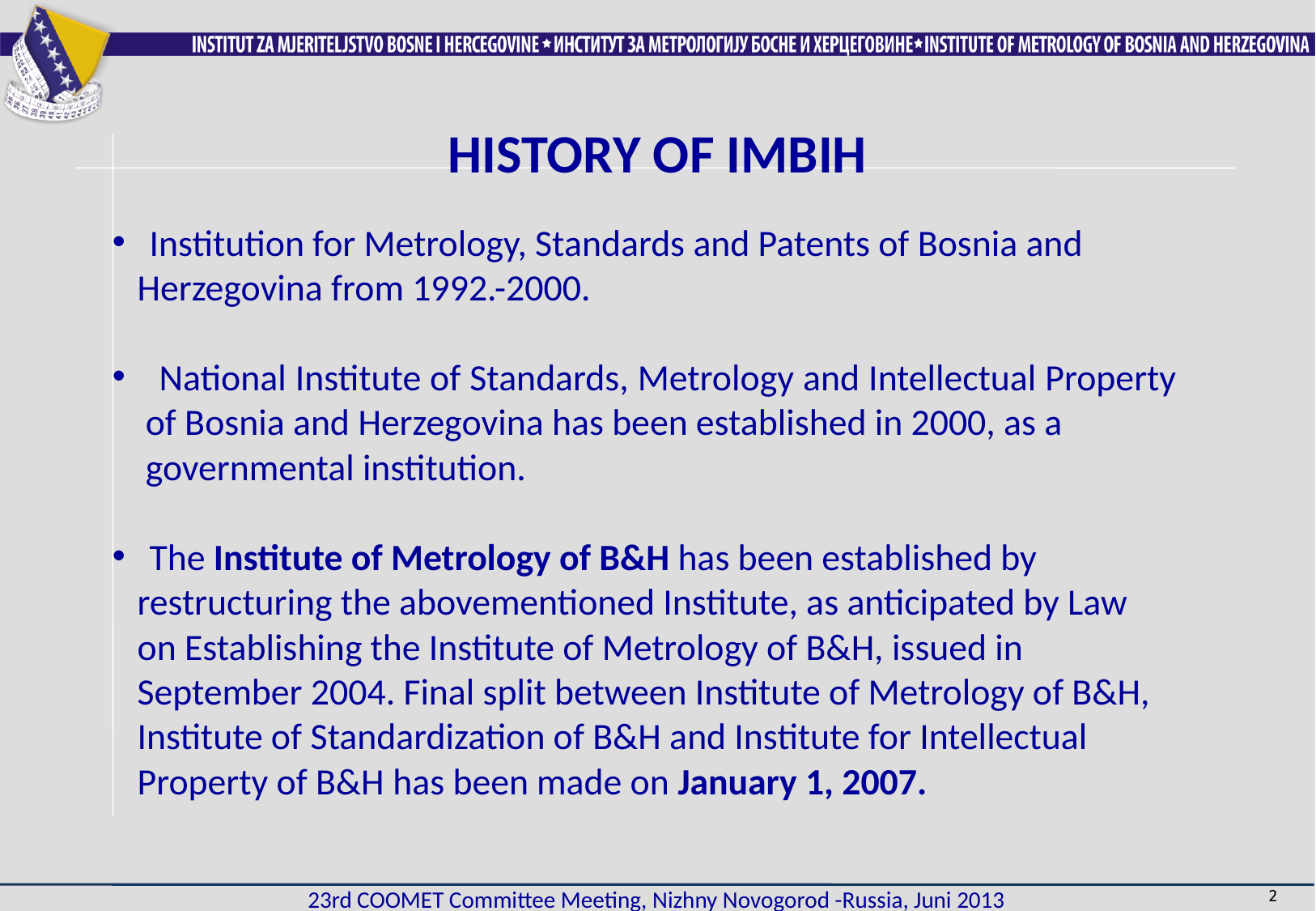

HISTORY OF IMBIH
 Institution for Metrology, Standards and Patents of Bosnia and
   Herzegovina from 1992.-2000.

  National Institute of Standards, Metrology and Intellectual Property
    of Bosnia and Herzegovina has been established in 2000, as a
    governmental institution.

 The Institute of Metrology of B&H has been established by
   restructuring the abovementioned Institute, as anticipated by Law
   on Establishing the Institute of Metrology of B&H, issued in
   September 2004. Final split between Institute of Metrology of B&H,
   Institute of Standardization of B&H and Institute for Intellectual
   Property of B&H has been made on January 1, 2007.